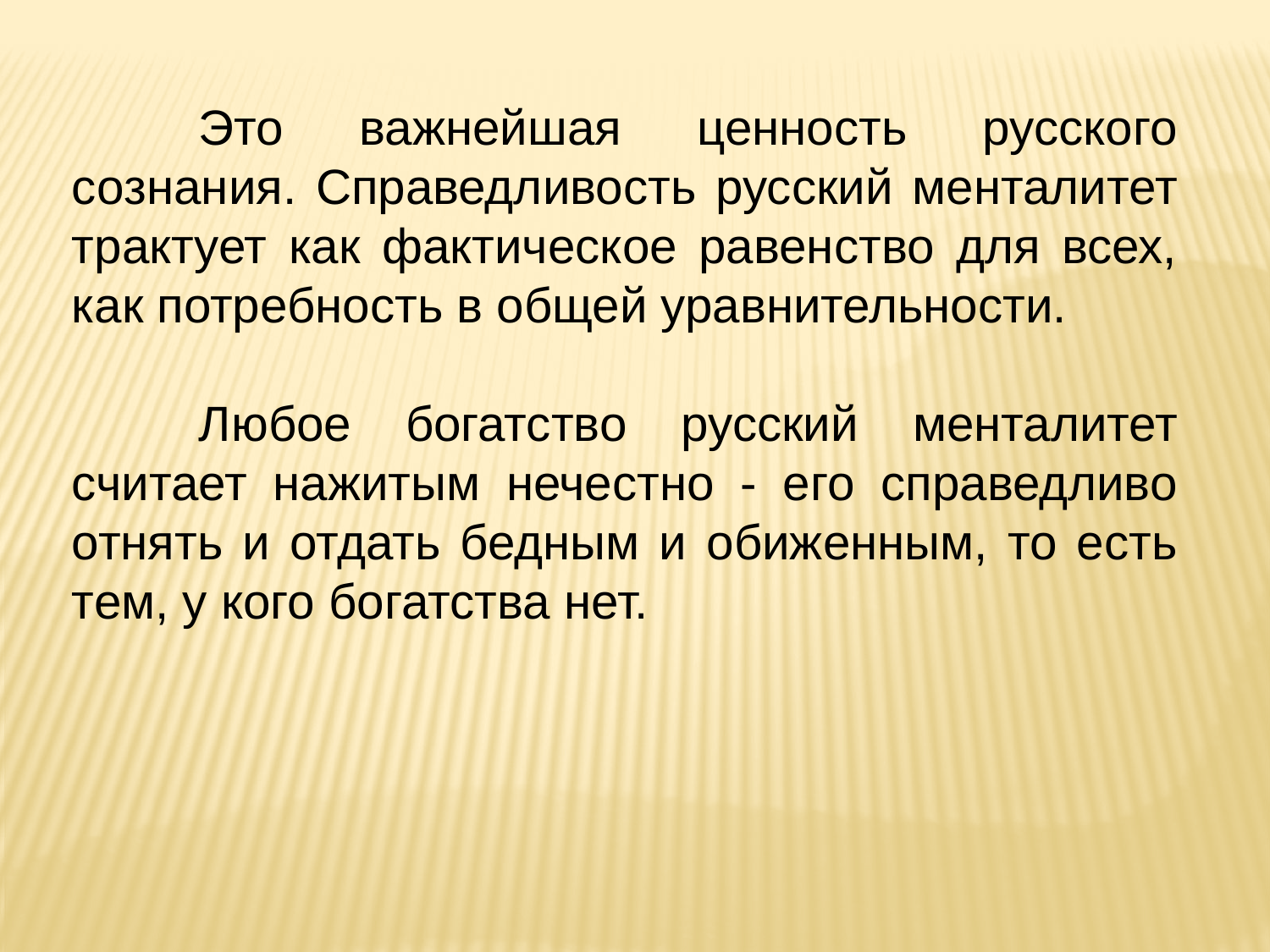

Это важнейшая ценность русского сознания. Справедливость русский менталитет трактует как фактическое равенство для всех, как потребность в общей уравнительности.

	Любое богатство русский менталитет считает нажитым нечестно - его справедливо отнять и отдать бедным и обиженным, то есть тем, у кого богатства нет.